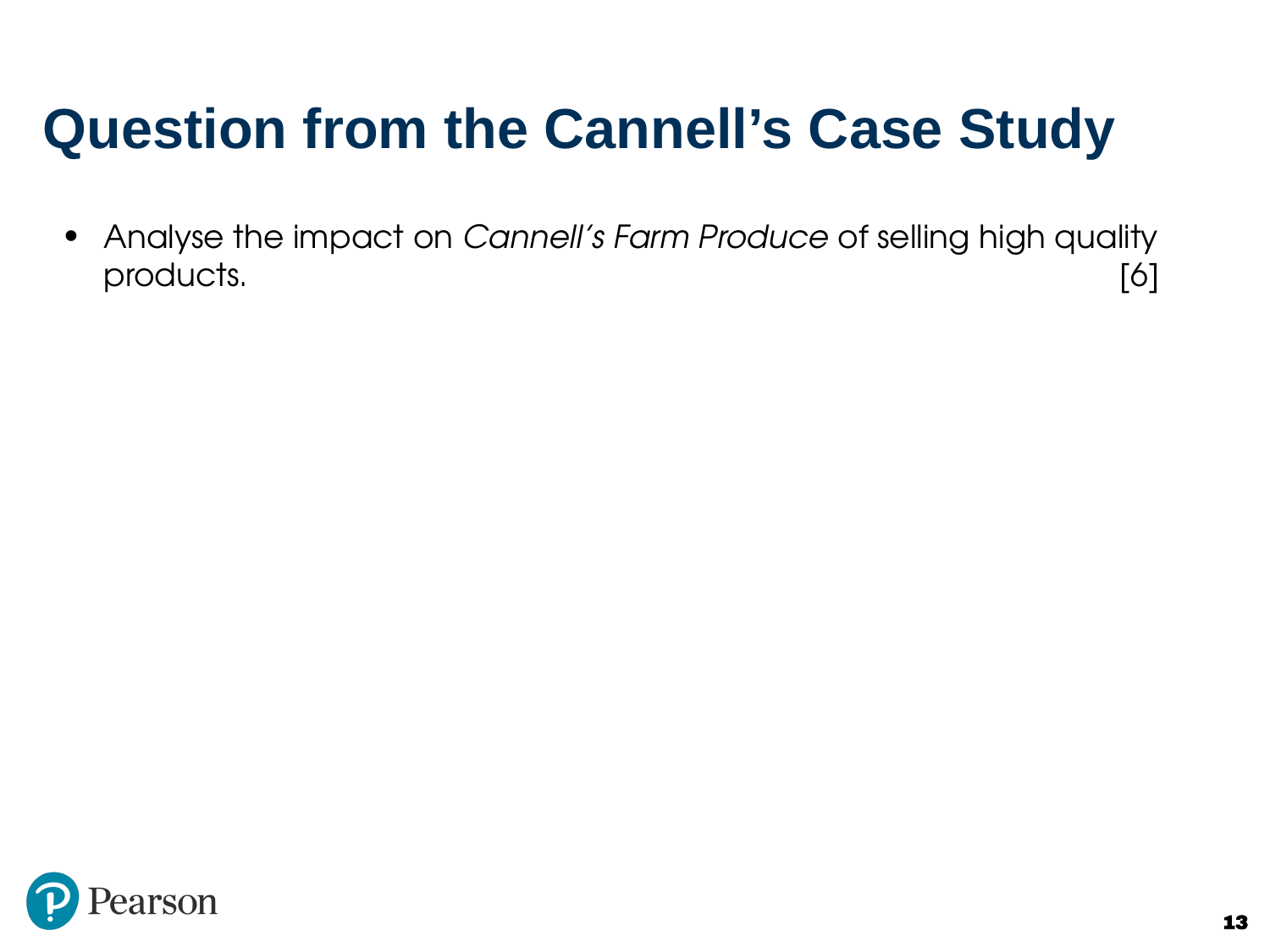

# Question from the Cannell’s Case Study
Analyse the impact on Cannell’s Farm Produce of selling high quality products.							[6]